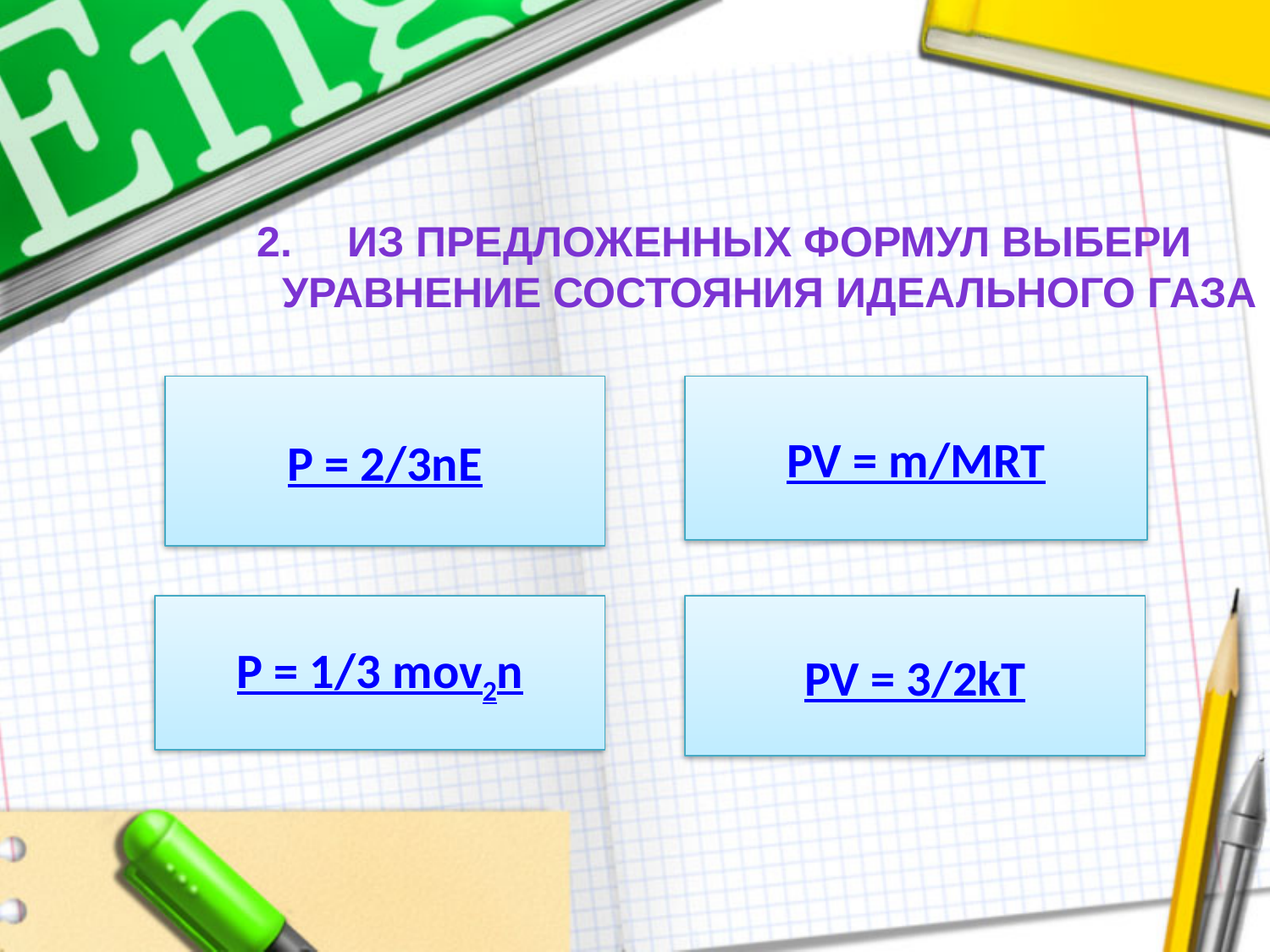

# Из предложенных формул выбери уравнение состояния идеального газа
P = 2/3nE
PV = m/MRT
P = 1/3 mov2n
PV = 3/2kТ